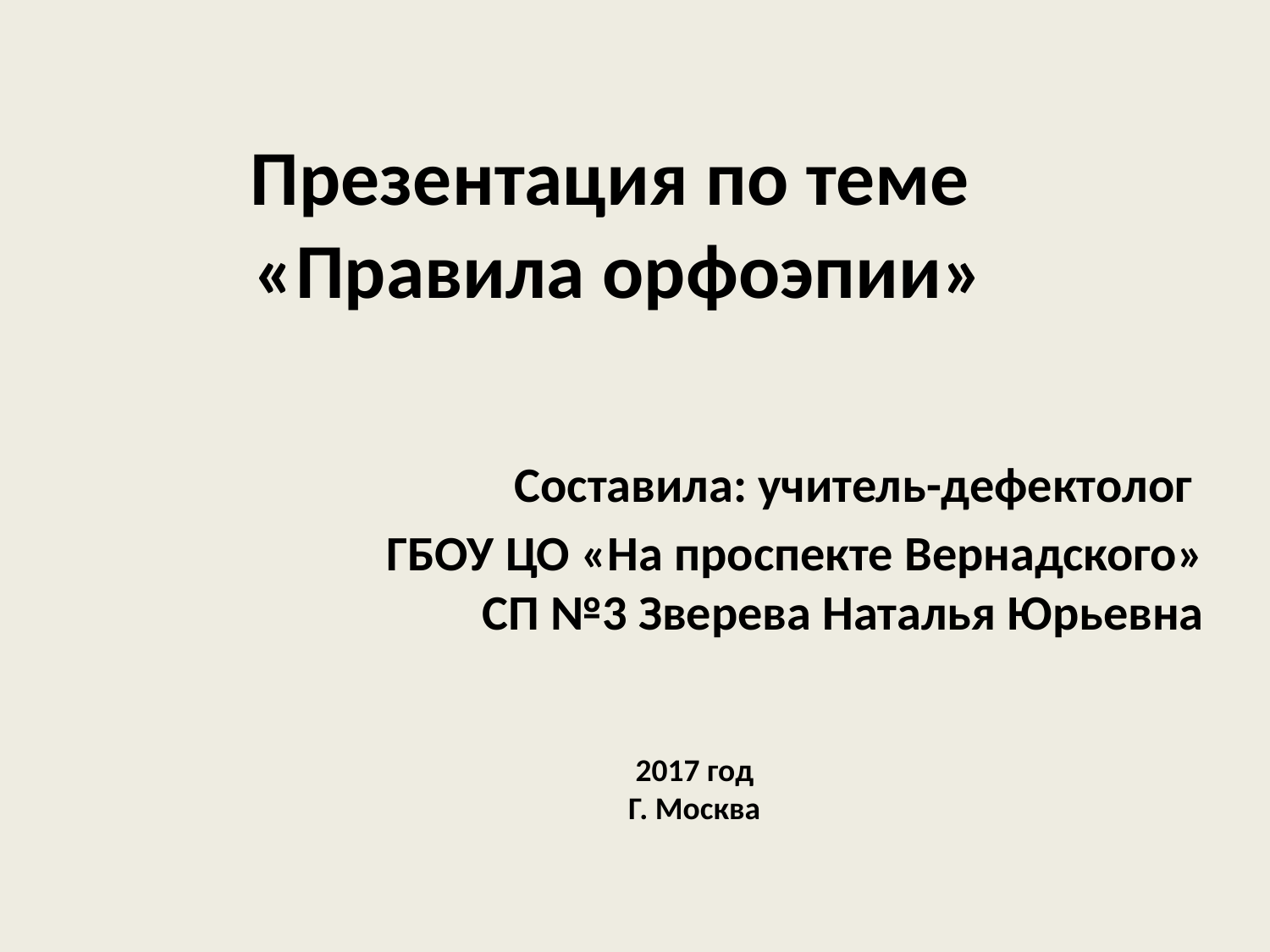

# Презентация по теме «Правила орфоэпии»
Составила: учитель-дефектолог
ГБОУ ЦО «На проспекте Вернадского» СП №3 Зверева Наталья Юрьевна
2017 год
Г. Москва